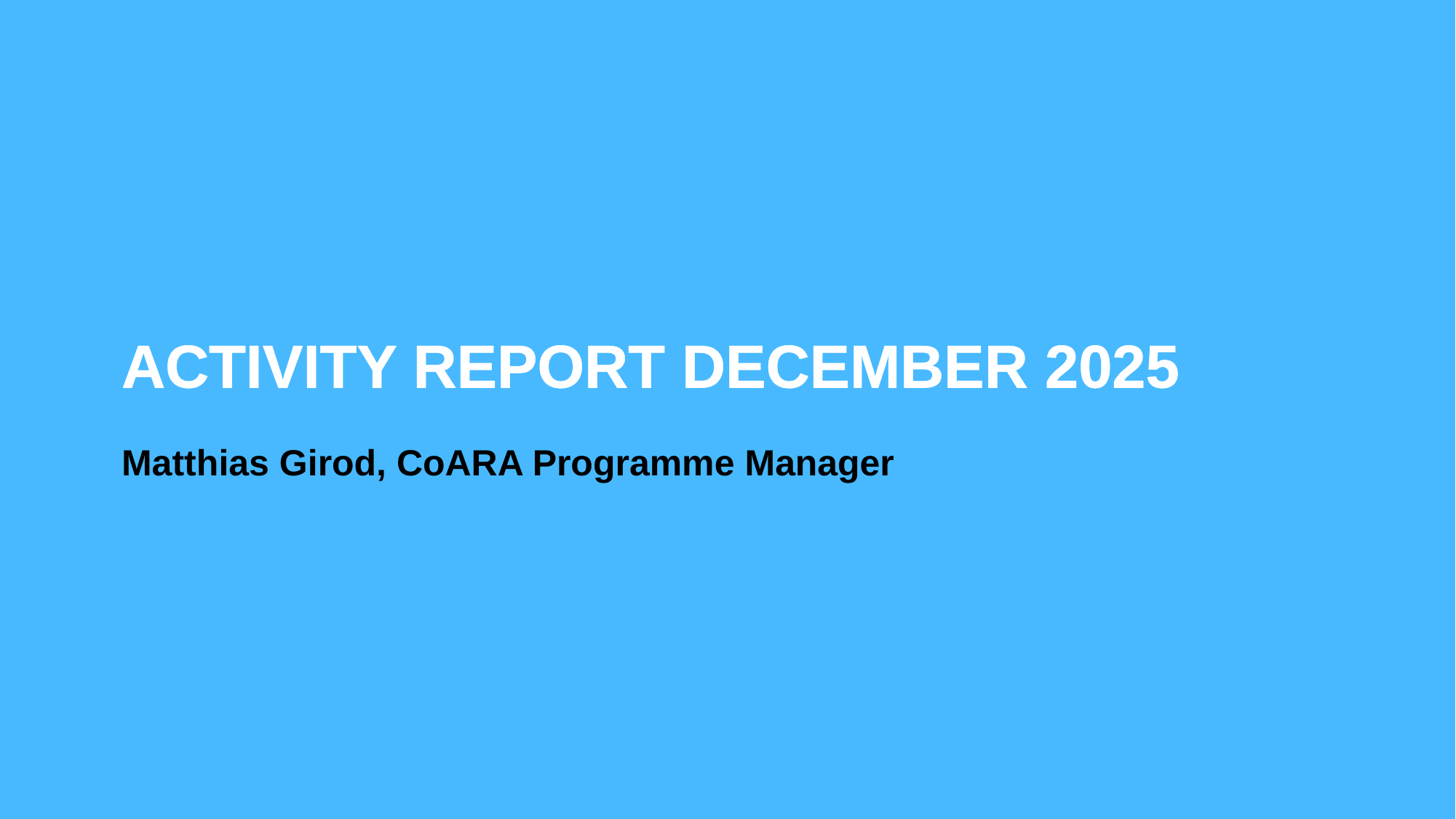

# ACTIVITY REPORT December 2025
Matthias Girod, CoARA Programme Manager